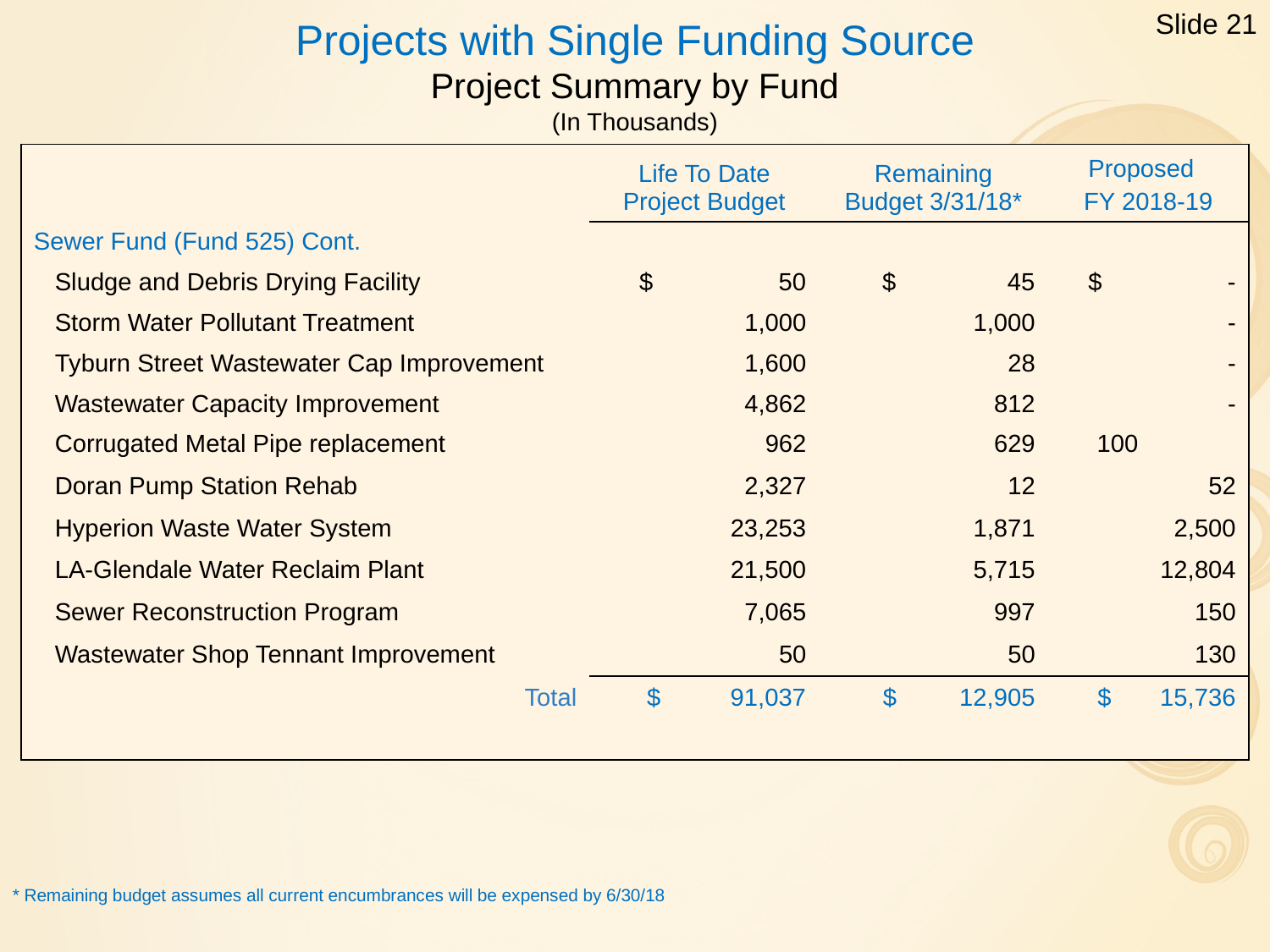

Slide 21
Projects with Single Funding Source
Project Summary by Fund
(In Thousands)
|  | Life To Date Project Budget | Remaining Budget 3/31/18\* | Proposed FY 2018-19 |
| --- | --- | --- | --- |
| Sewer Fund (Fund 525) Cont. |  |  |  |
| Sludge and Debris Drying Facility | $ 50 | $ 45 | $ - |
| Storm Water Pollutant Treatment | 1,000 | 1,000 | - |
| Tyburn Street Wastewater Cap Improvement | 1,600 | 28 | - |
| Wastewater Capacity Improvement | 4,862 | 812 | - |
| Corrugated Metal Pipe replacement | 962 | 629 | 100 |
| Doran Pump Station Rehab | 2,327 | 12 | 52 |
| Hyperion Waste Water System | 23,253 | 1,871 | 2,500 |
| LA-Glendale Water Reclaim Plant | 21,500 | 5,715 | 12,804 |
| Sewer Reconstruction Program | 7,065 | 997 | 150 |
| Wastewater Shop Tennant Improvement | 50 | 50 | 130 |
| Total | $ 91,037 | $ 12,905 | $ 15,736 |
|  |  |  |  |
* Remaining budget assumes all current encumbrances will be expensed by 6/30/18